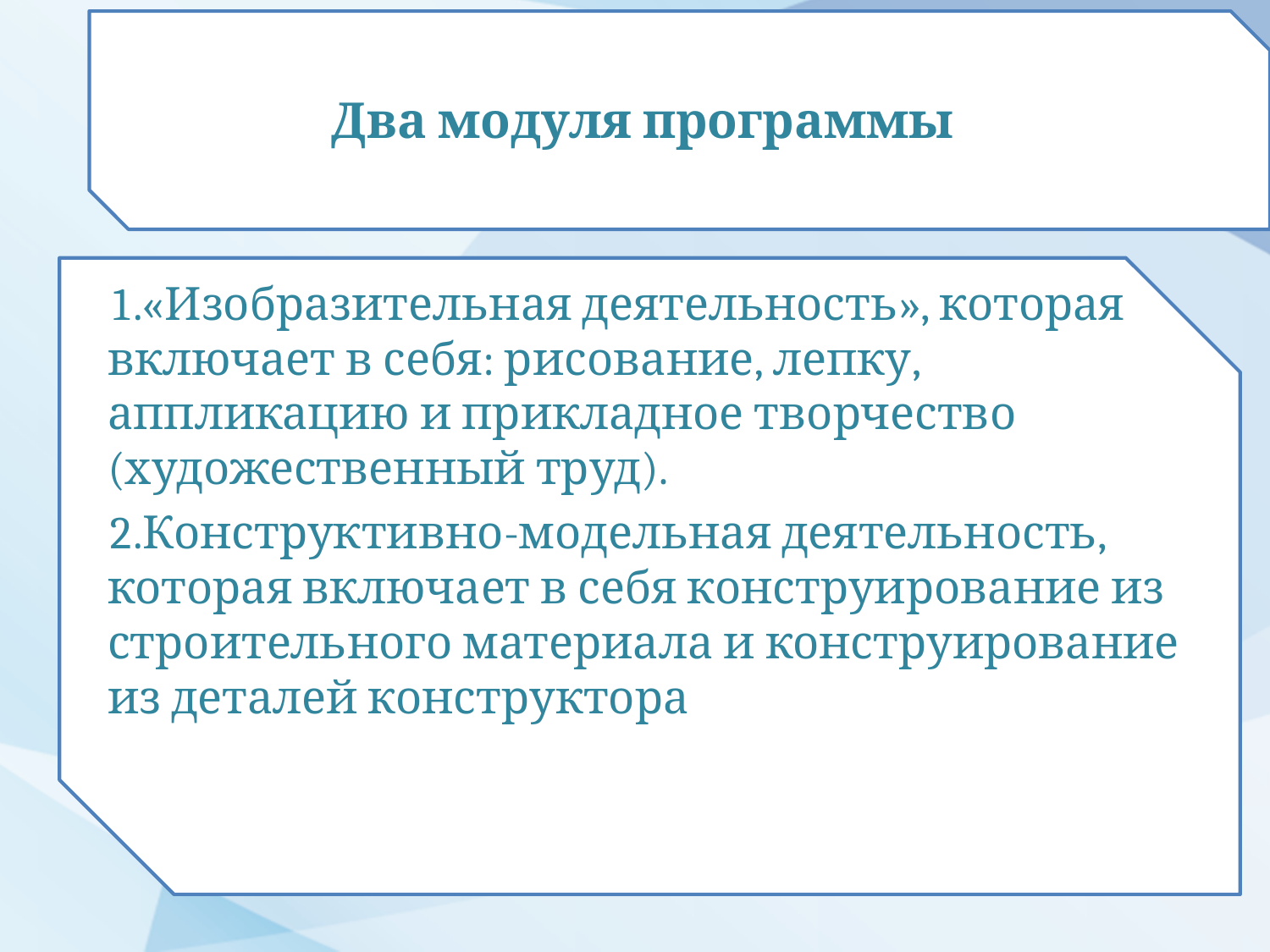

# Два модуля программы

1.«Изобразительная деятельность», которая включает в себя: рисование, лепку, аппликацию и прикладное творчество (художественный труд).
2.Конструктивно-модельная деятельность, которая включает в себя конструирование из строительного материала и конструирование из деталей конструктора